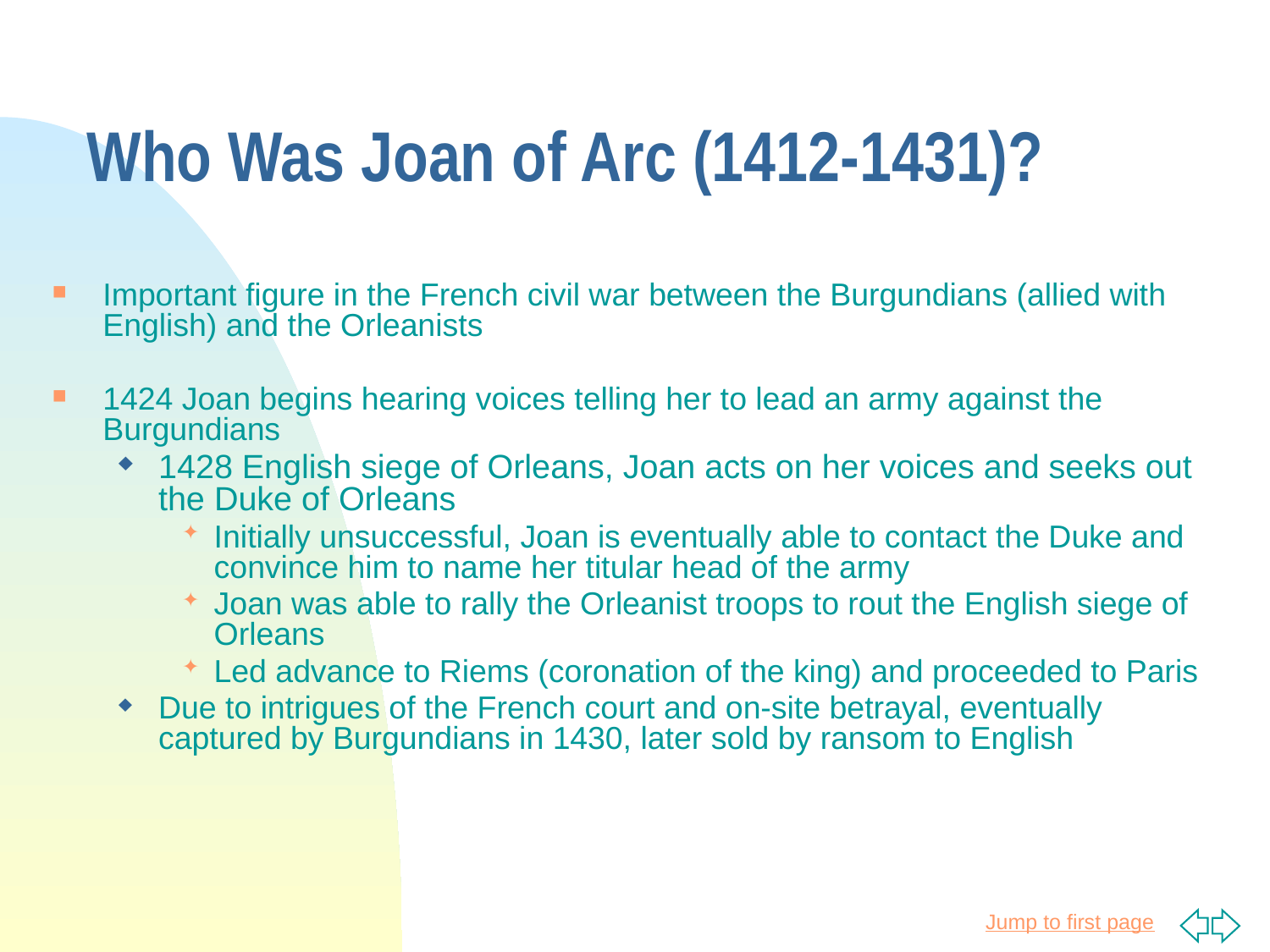

# Who Was Joan of Arc (1412-1431)?
Important figure in the French civil war between the Burgundians (allied with English) and the Orleanists

1424 Joan begins hearing voices telling her to lead an army against the Burgundians
1428 English siege of Orleans, Joan acts on her voices and seeks out the Duke of Orleans
Initially unsuccessful, Joan is eventually able to contact the Duke and convince him to name her titular head of the army
Joan was able to rally the Orleanist troops to rout the English siege of Orleans
Led advance to Riems (coronation of the king) and proceeded to Paris
Due to intrigues of the French court and on-site betrayal, eventually captured by Burgundians in 1430, later sold by ransom to English